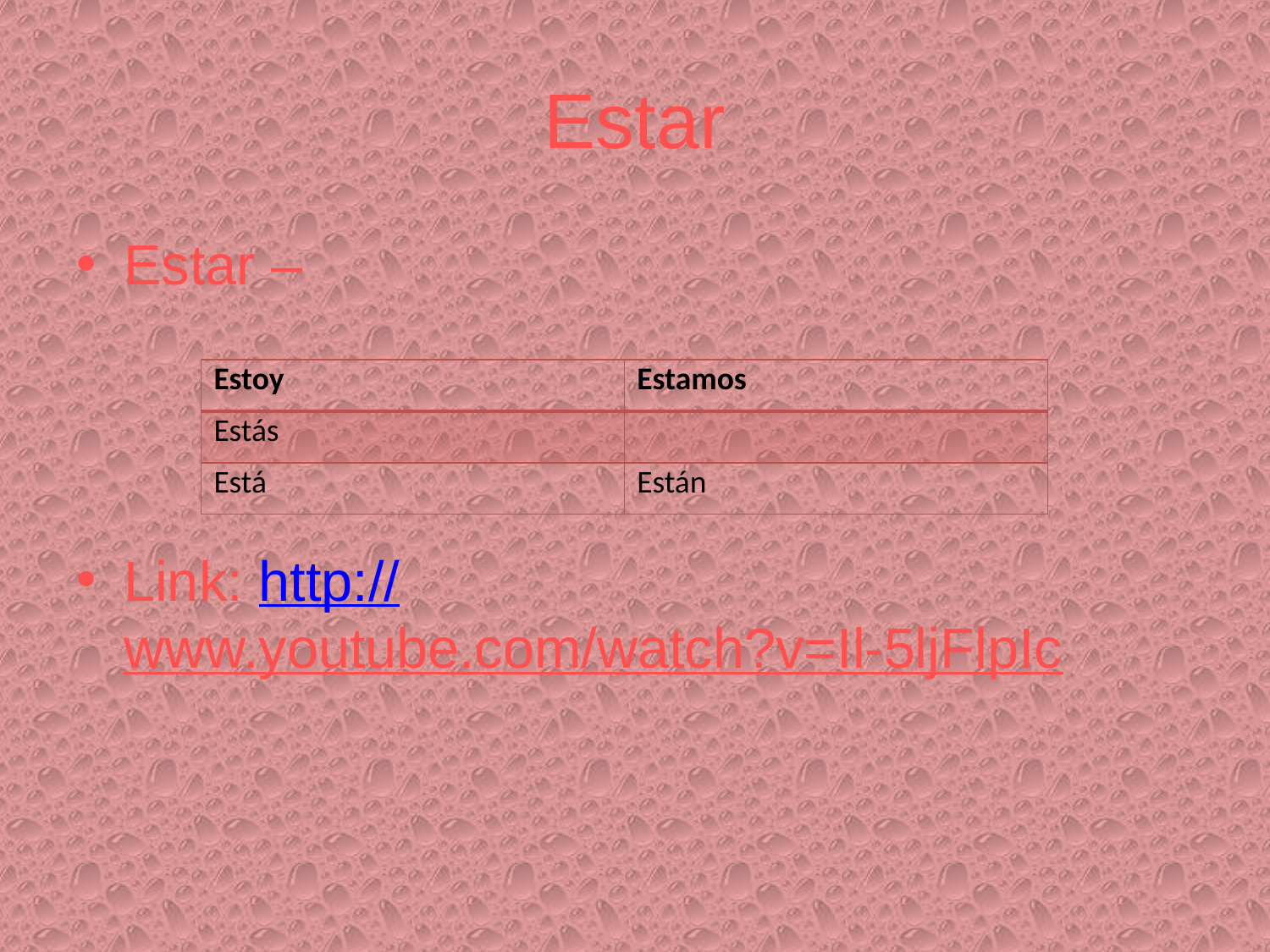

# Estar
Estar –

Link: http://www.youtube.com/watch?v=Il-5ljFlpIc
| Estoy | Estamos |
| --- | --- |
| Estás |  |
| Está | Están |